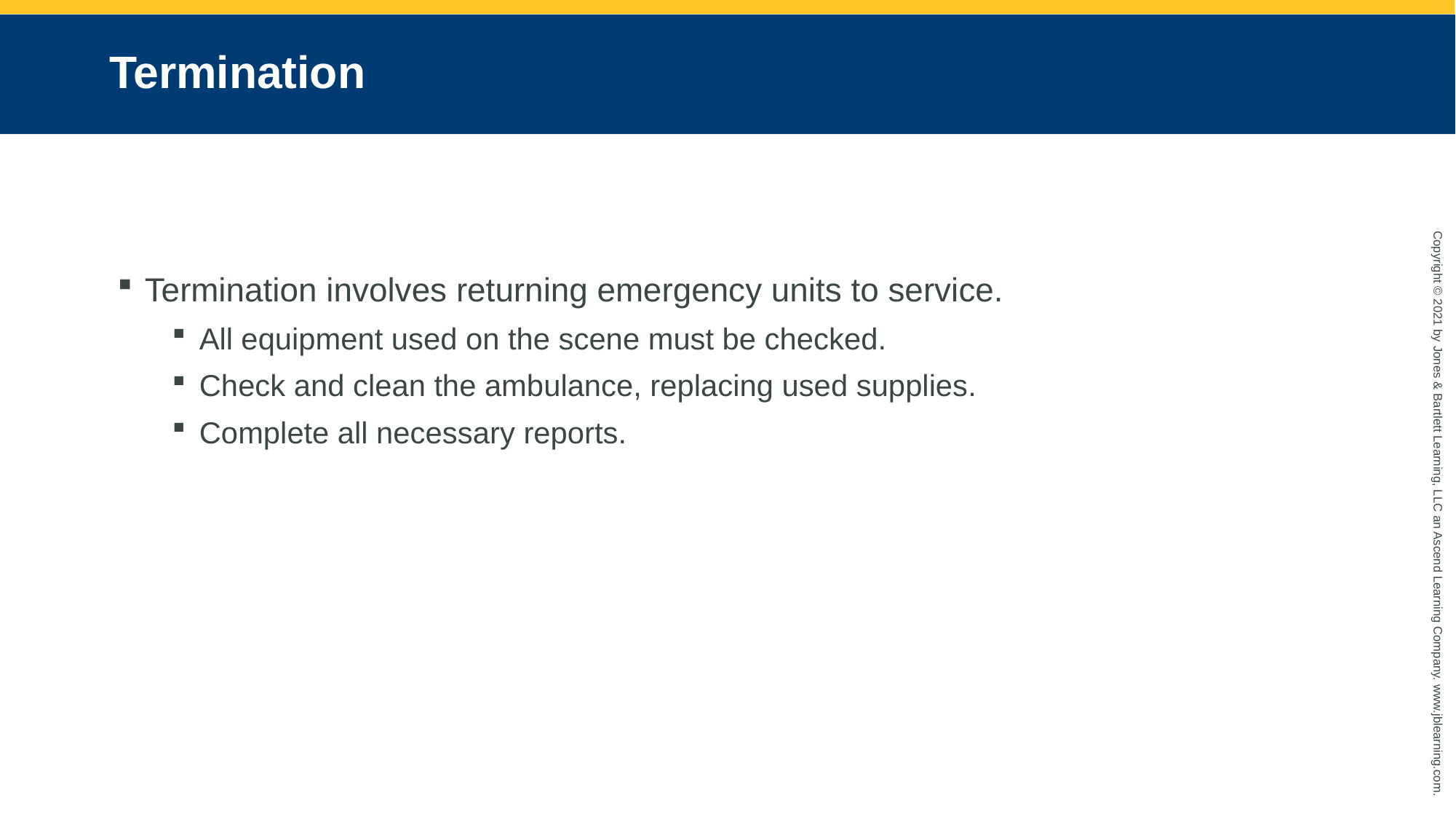

# Termination
Termination involves returning emergency units to service.
All equipment used on the scene must be checked.
Check and clean the ambulance, replacing used supplies.
Complete all necessary reports.